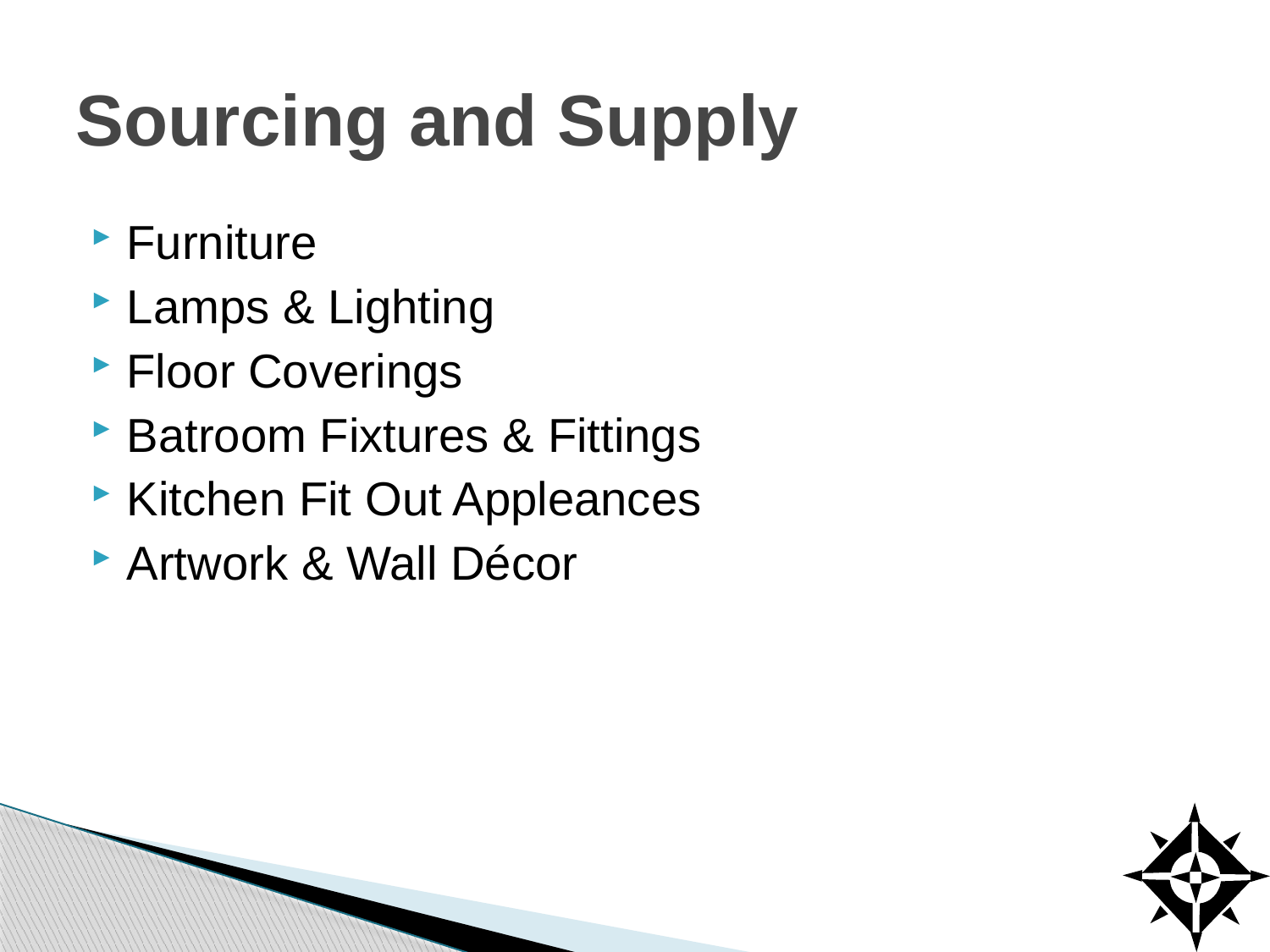

# Sourcing and Supply
Furniture
Lamps & Lighting
Floor Coverings
Batroom Fixtures & Fittings
Kitchen Fit Out Appleances
Artwork & Wall Décor